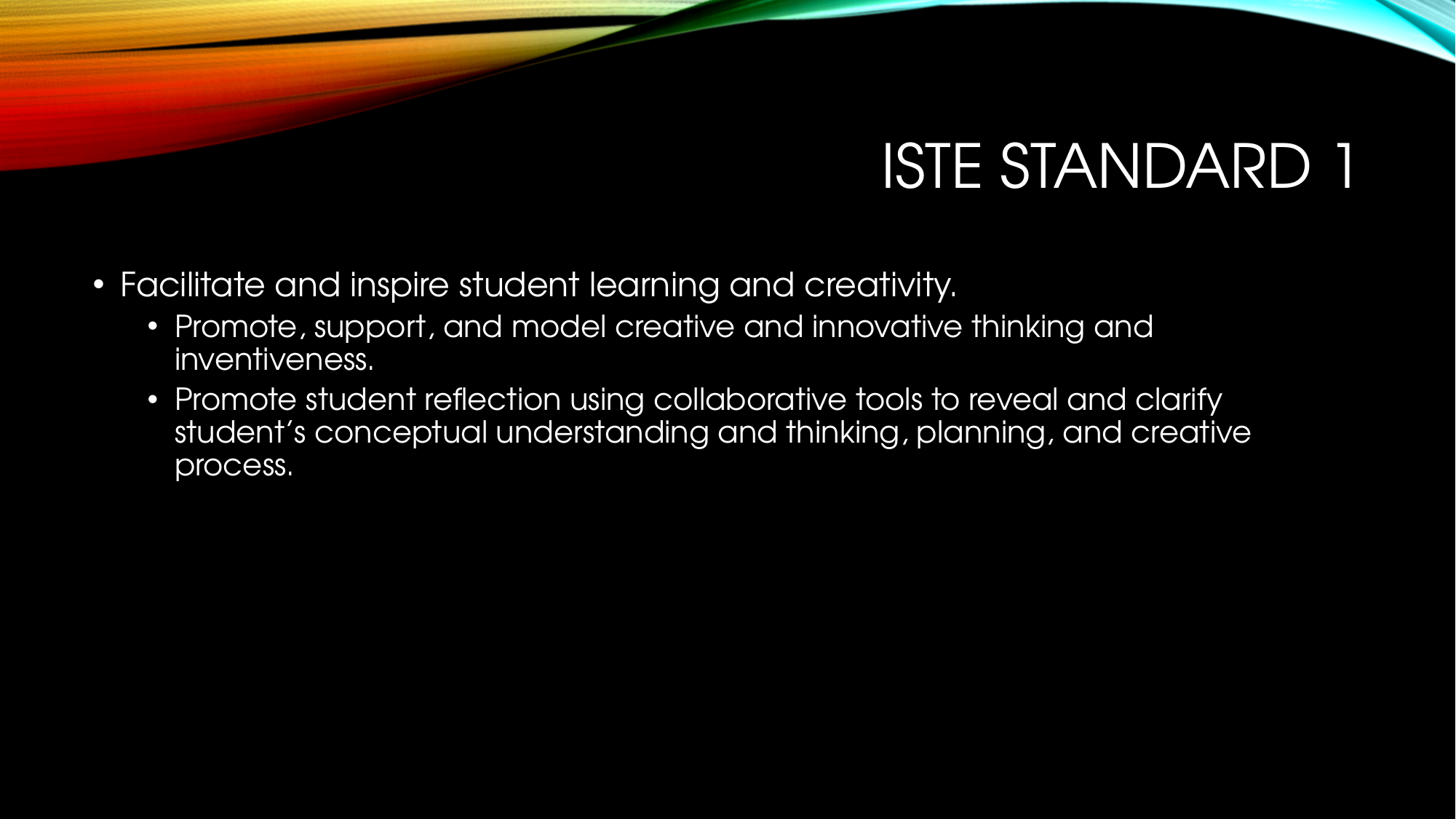

# ISTE Standard 1
Facilitate and inspire student learning and creativity.
Promote, support, and model creative and innovative thinking and inventiveness.
Promote student reflection using collaborative tools to reveal and clarify student’s conceptual understanding and thinking, planning, and creative process.